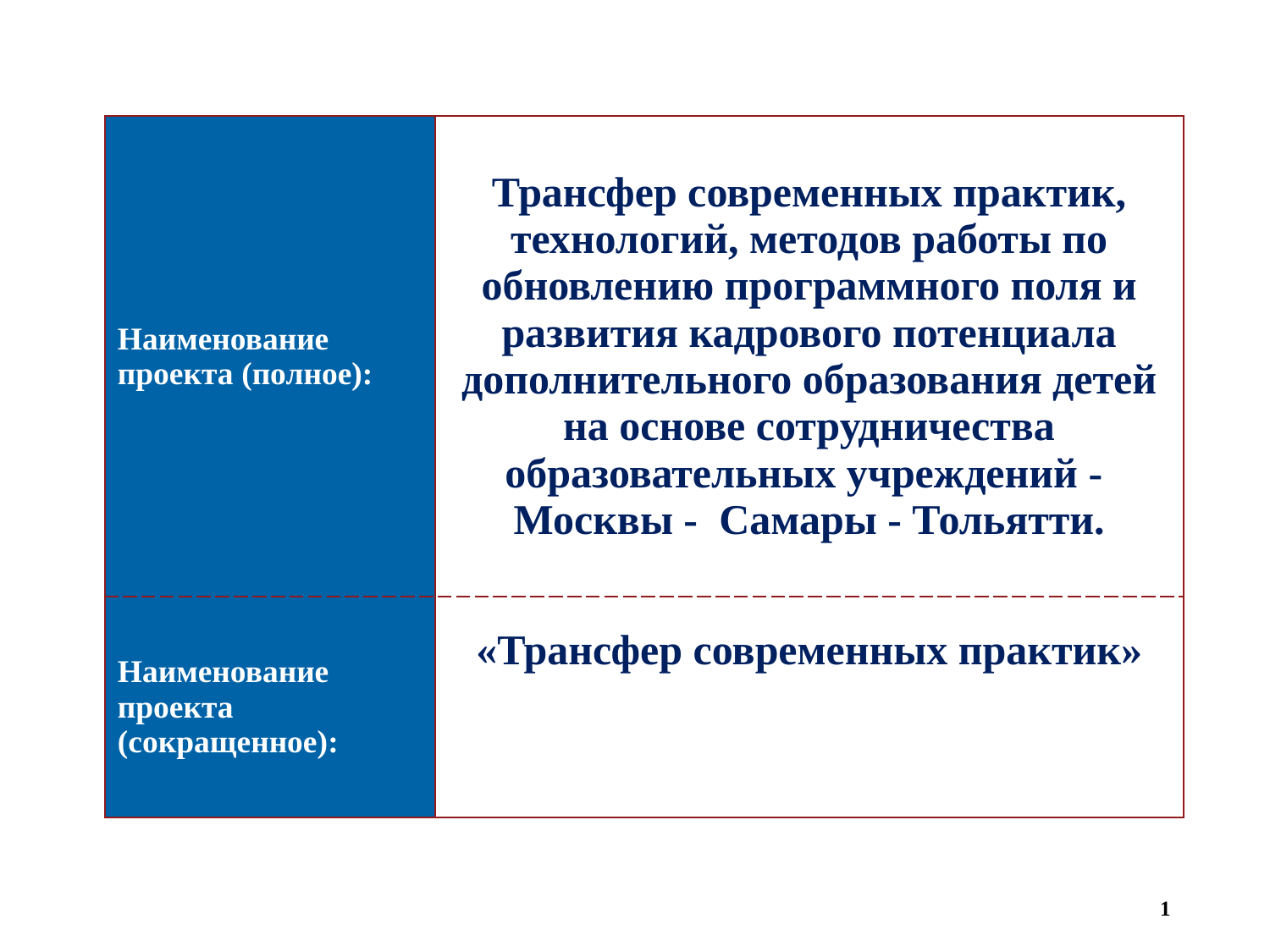

| Наименование проекта (полное): | Трансфер современных практик, технологий, методов работы по обновлению программного поля и развития кадрового потенциала дополнительного образования детей на основе сотрудничества образовательных учреждений - Москвы - Самары - Тольятти. |
| --- | --- |
| Наименование проекта (сокращенное): | «Трансфер современных практик» |
1